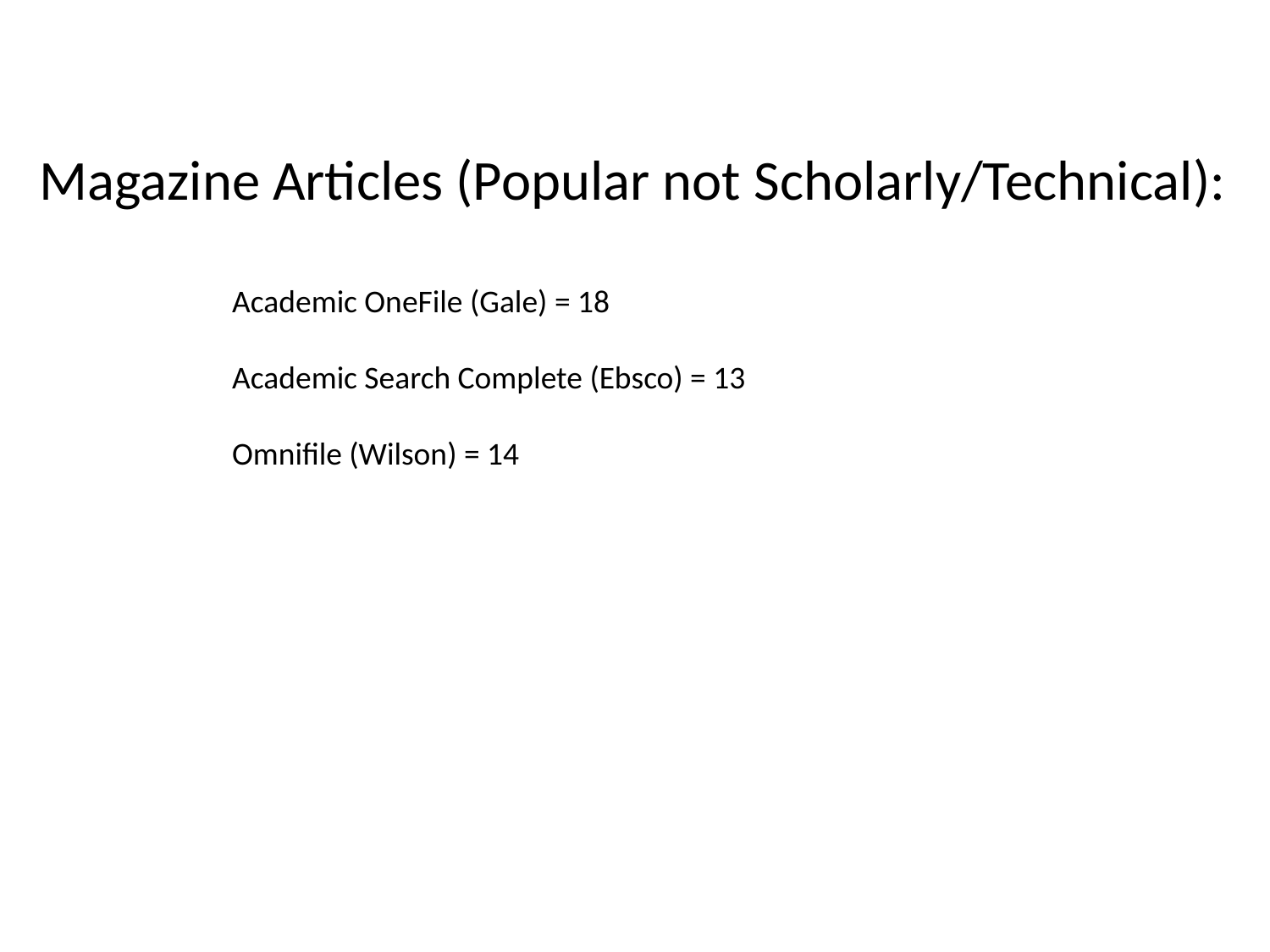

Magazine Articles (Popular not Scholarly/Technical):
Academic OneFile (Gale) = 18

Academic Search Complete (Ebsco) = 13

Omnifile (Wilson) = 14